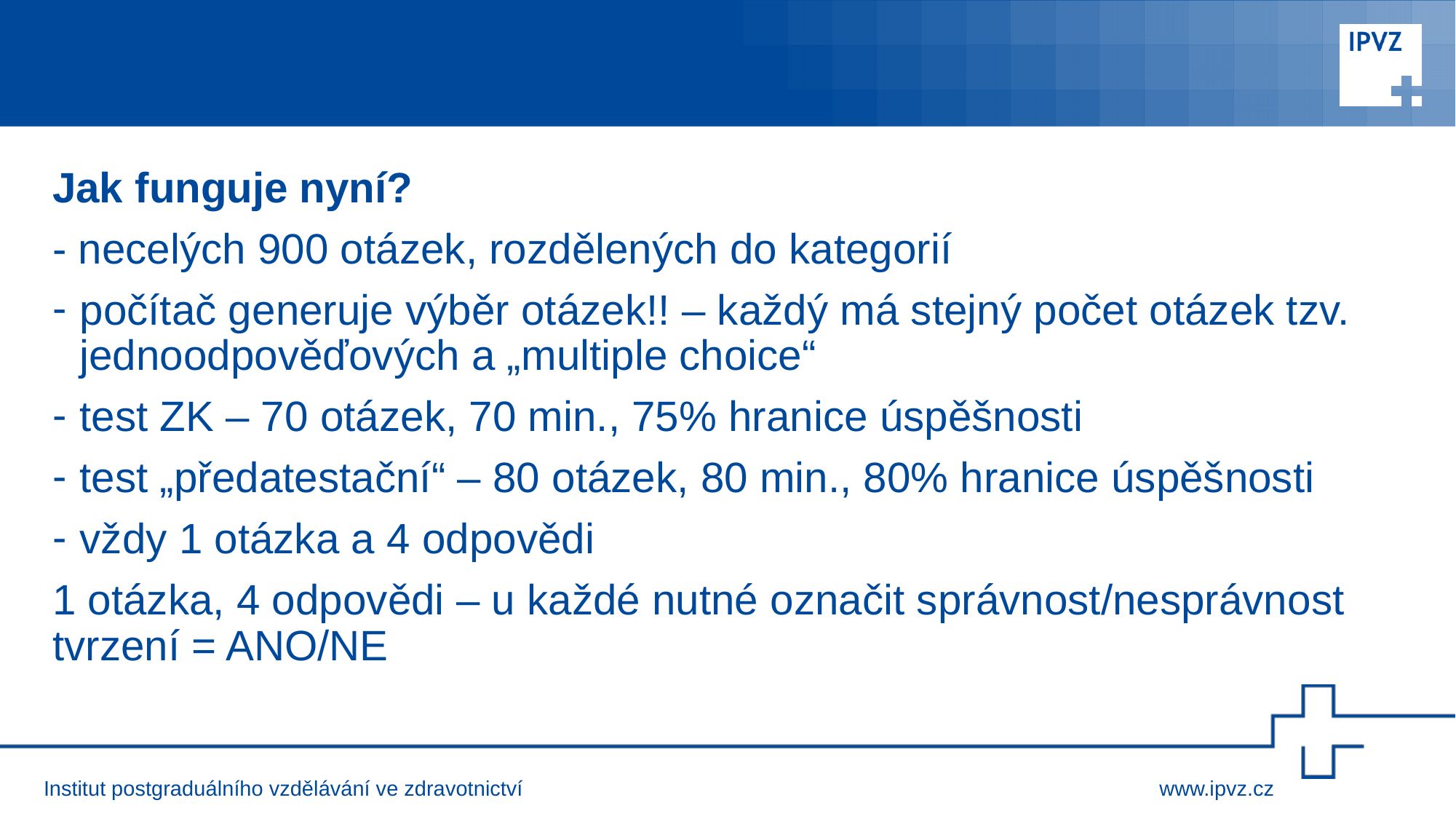

#
Jak funguje nyní?
- necelých 900 otázek, rozdělených do kategorií
počítač generuje výběr otázek!! – každý má stejný počet otázek tzv. jednoodpověďových a „multiple choice“
test ZK – 70 otázek, 70 min., 75% hranice úspěšnosti
test „předatestační“ – 80 otázek, 80 min., 80% hranice úspěšnosti
vždy 1 otázka a 4 odpovědi
1 otázka, 4 odpovědi – u každé nutné označit správnost/nesprávnost tvrzení = ANO/NE